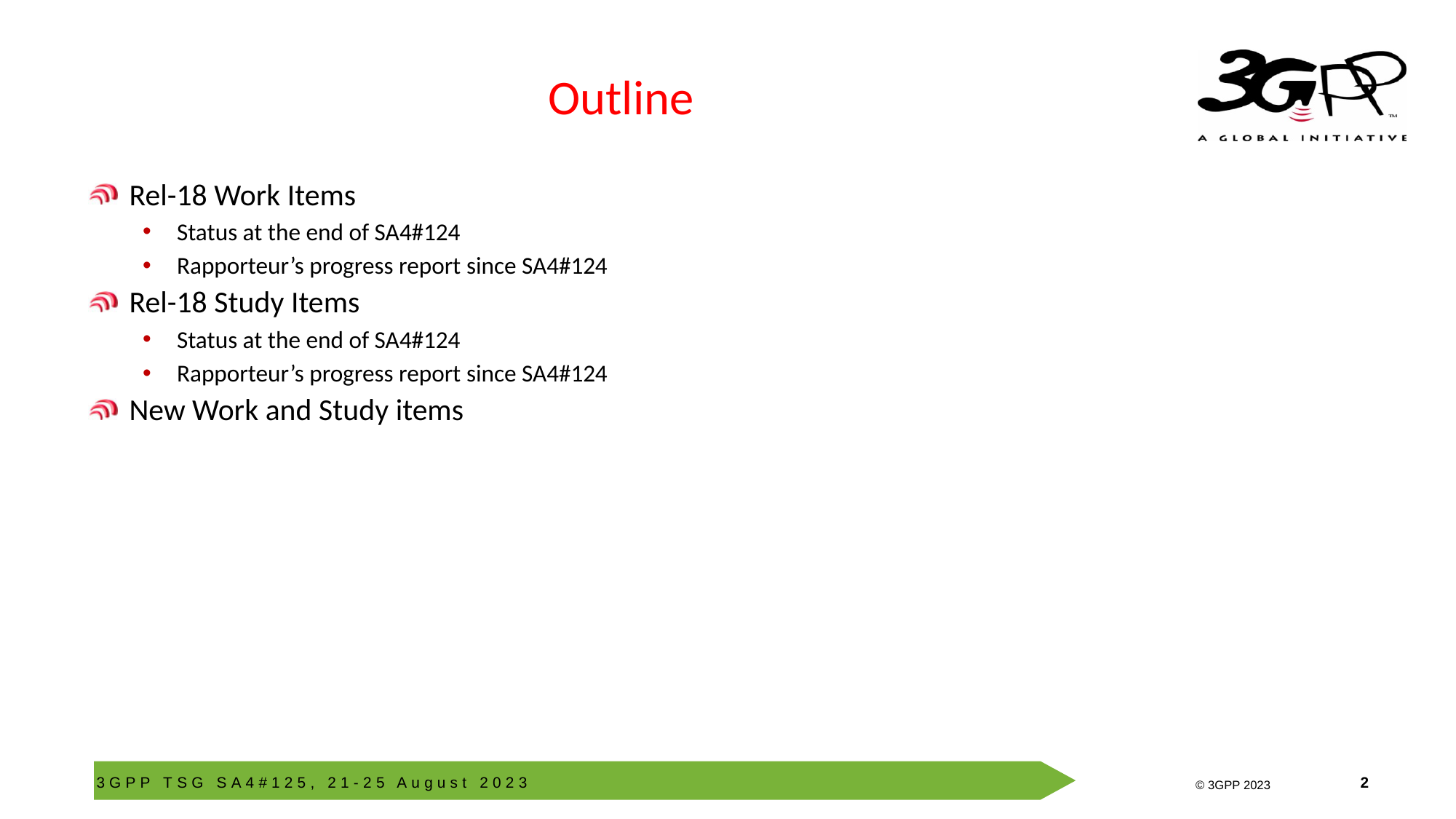

# Outline
Rel-18 Work Items
Status at the end of SA4#124
Rapporteur’s progress report since SA4#124
Rel-18 Study Items
Status at the end of SA4#124
Rapporteur’s progress report since SA4#124
New Work and Study items